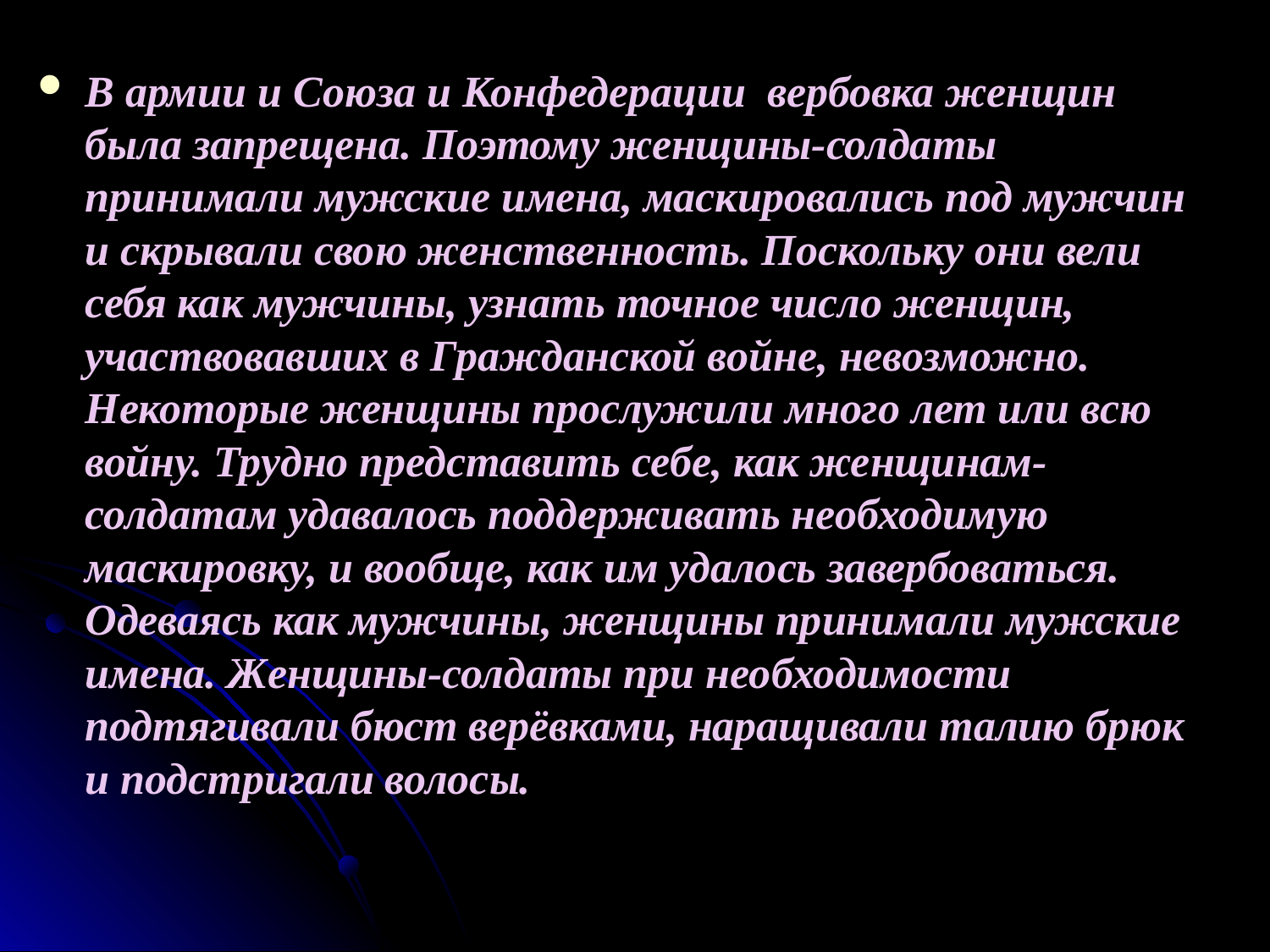

В армии и Союза и Конфедерации  вербовка женщин была запрещена. Поэтому женщины-солдаты принимали мужские имена, маскировались под мужчин и скрывали свою женственность. Поскольку они вели себя как мужчины, узнать точное число женщин, участвовавших в Гражданской войне, невозможно. Некоторые женщины прослужили много лет или всю войну. Трудно представить себе, как женщинам-солдатам удавалось поддерживать необходимую маскировку, и вообще, как им удалось завербоваться. Одеваясь как мужчины, женщины принимали мужские имена. Женщины-солдаты при необходимости  подтягивали бюст верёвками, наращивали талию брюк и подстригали волосы.
#